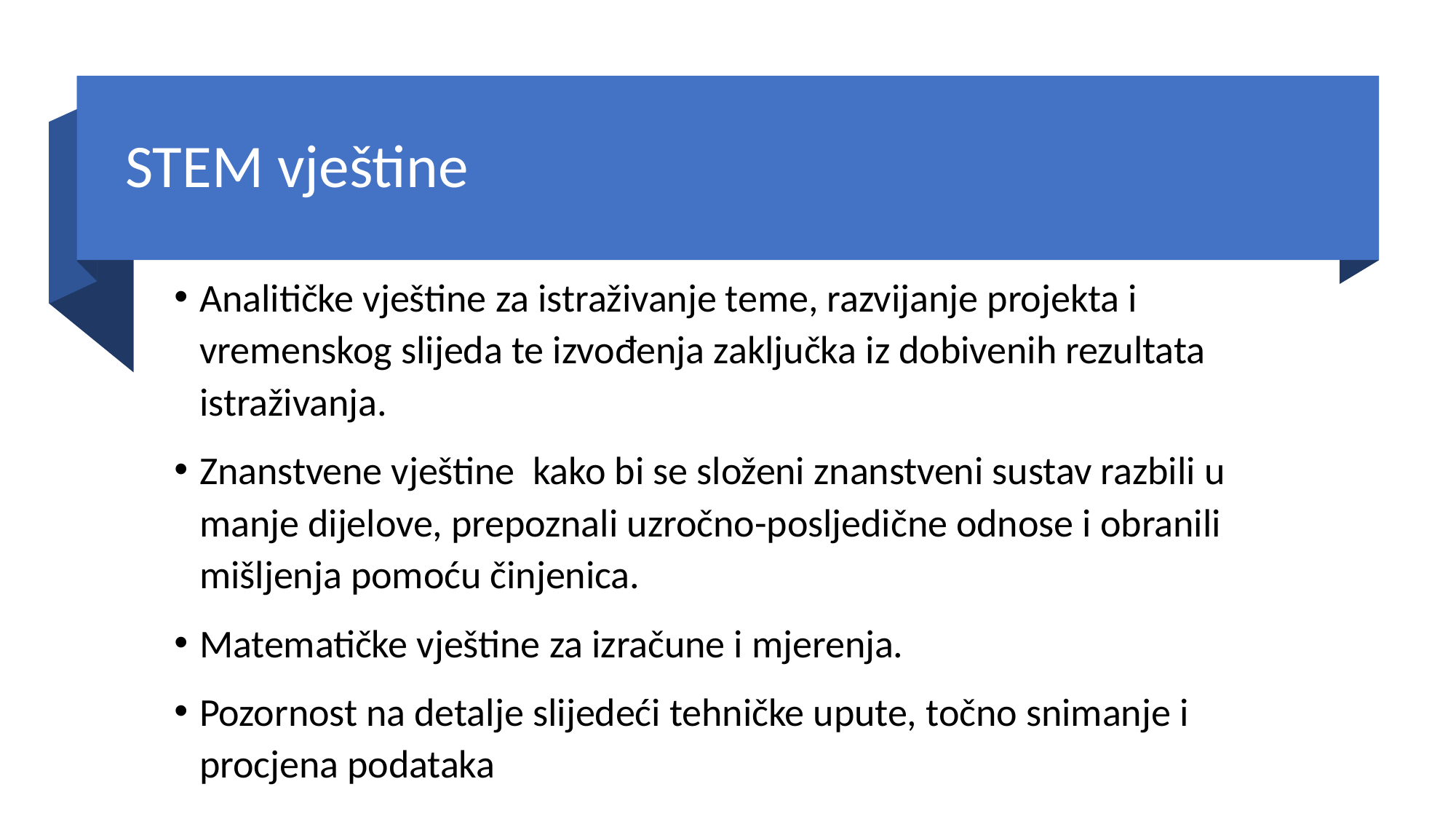

# STEM vještine

Analitičke vještine za istraživanje teme, razvijanje projekta i vremenskog slijeda te izvođenja zaključka iz dobivenih rezultata istraživanja.
Znanstvene vještine  kako bi se složeni znanstveni sustav razbili u manje dijelove, prepoznali uzročno-posljedične odnose i obranili mišljenja pomoću činjenica.
Matematičke vještine za izračune i mjerenja.
Pozornost na detalje slijedeći tehničke upute, točno snimanje i procjena podataka